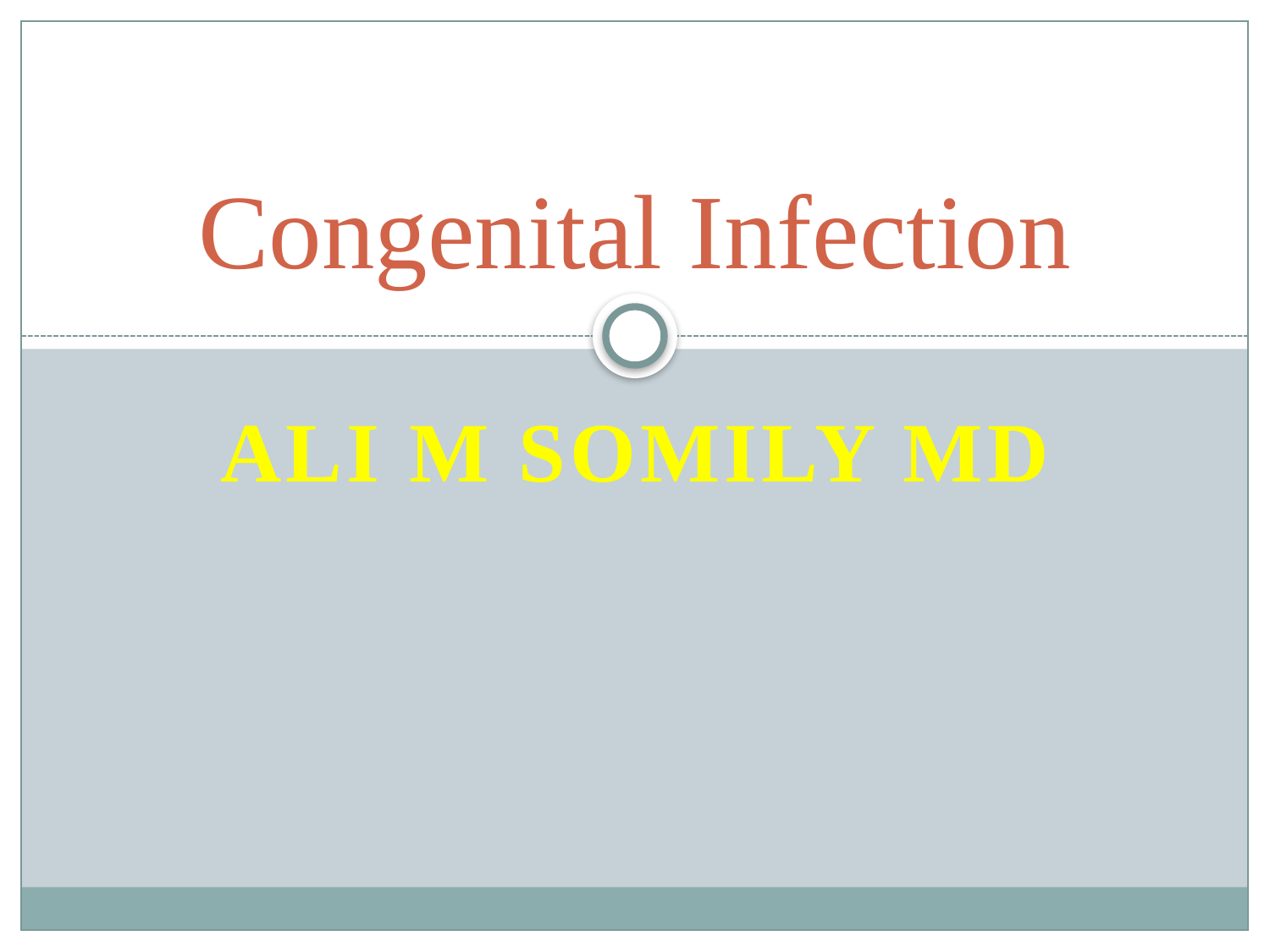

# Congenital Infection
Ali M Somily MD